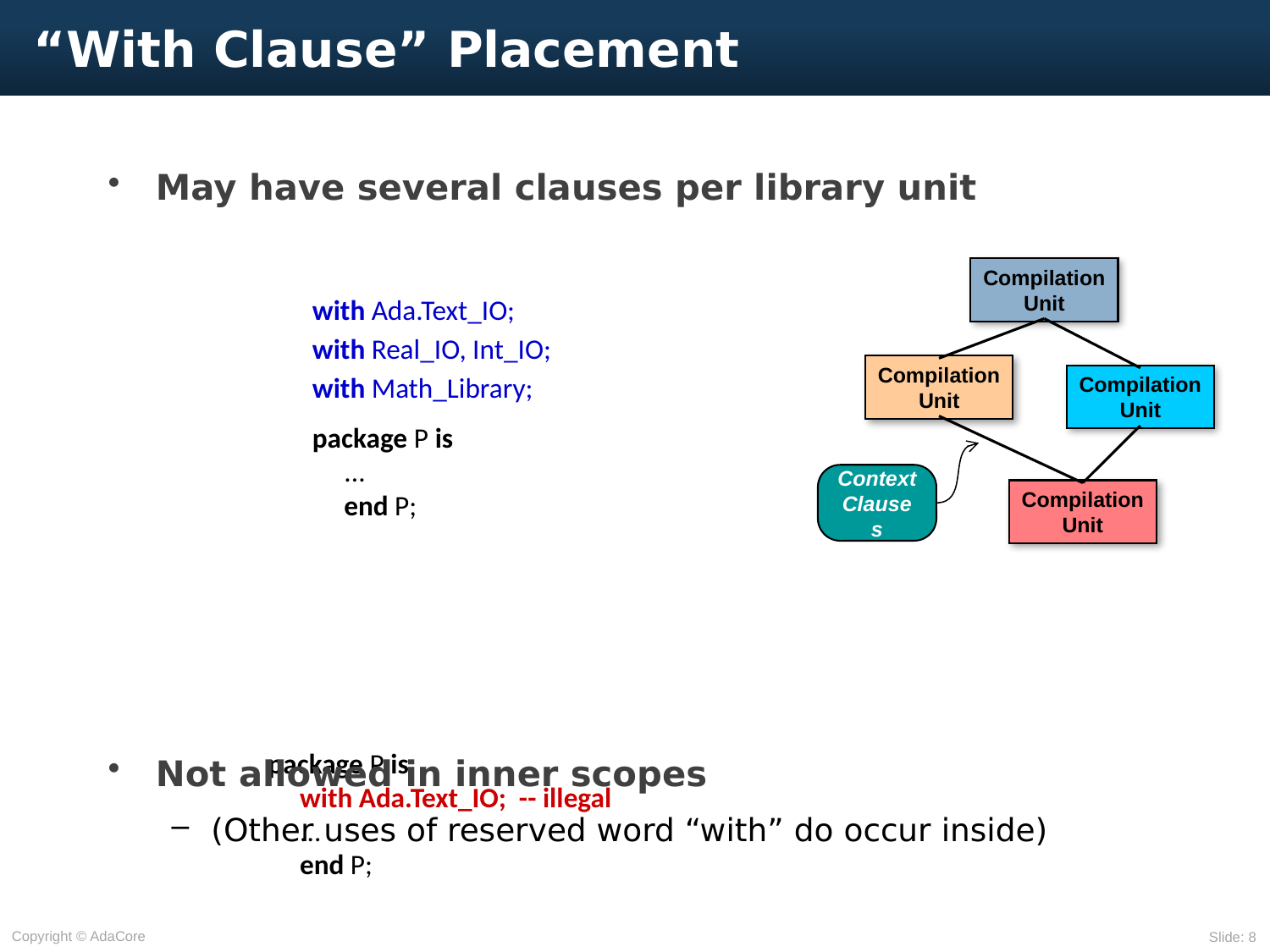

# “With Clause” Placement
May have several clauses per library unit

Not allowed in inner scopes
(Other uses of reserved word “with” do occur inside)
Compilation
Unit
Compilation
Unit
Compilation
Unit
Compilation
Unit

Context
Clauses
with Ada.Text_IO;
with Real_IO, Int_IO;
with Math_Library;
package P is
...
end P;
package P is
with Ada.Text_IO;  -- illegal
...
end P;